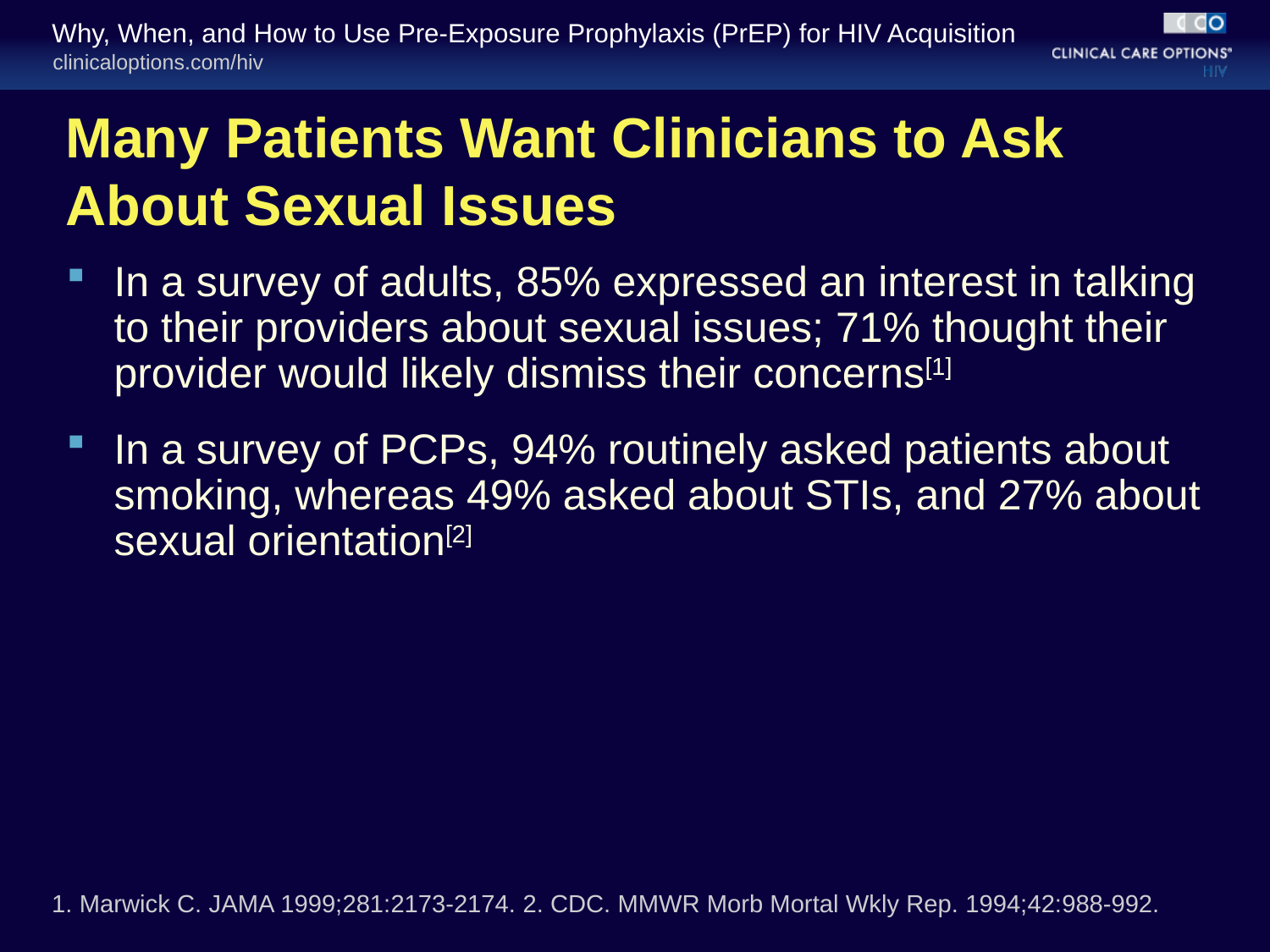

# Many Patients Want Clinicians to Ask About Sexual Issues
In a survey of adults, 85% expressed an interest in talking to their providers about sexual issues; 71% thought their provider would likely dismiss their concerns[1]
In a survey of PCPs, 94% routinely asked patients about smoking, whereas 49% asked about STIs, and 27% about sexual orientation[2]
1. Marwick C. JAMA 1999;281:2173-2174. 2. CDC. MMWR Morb Mortal Wkly Rep. 1994;42:988-992.